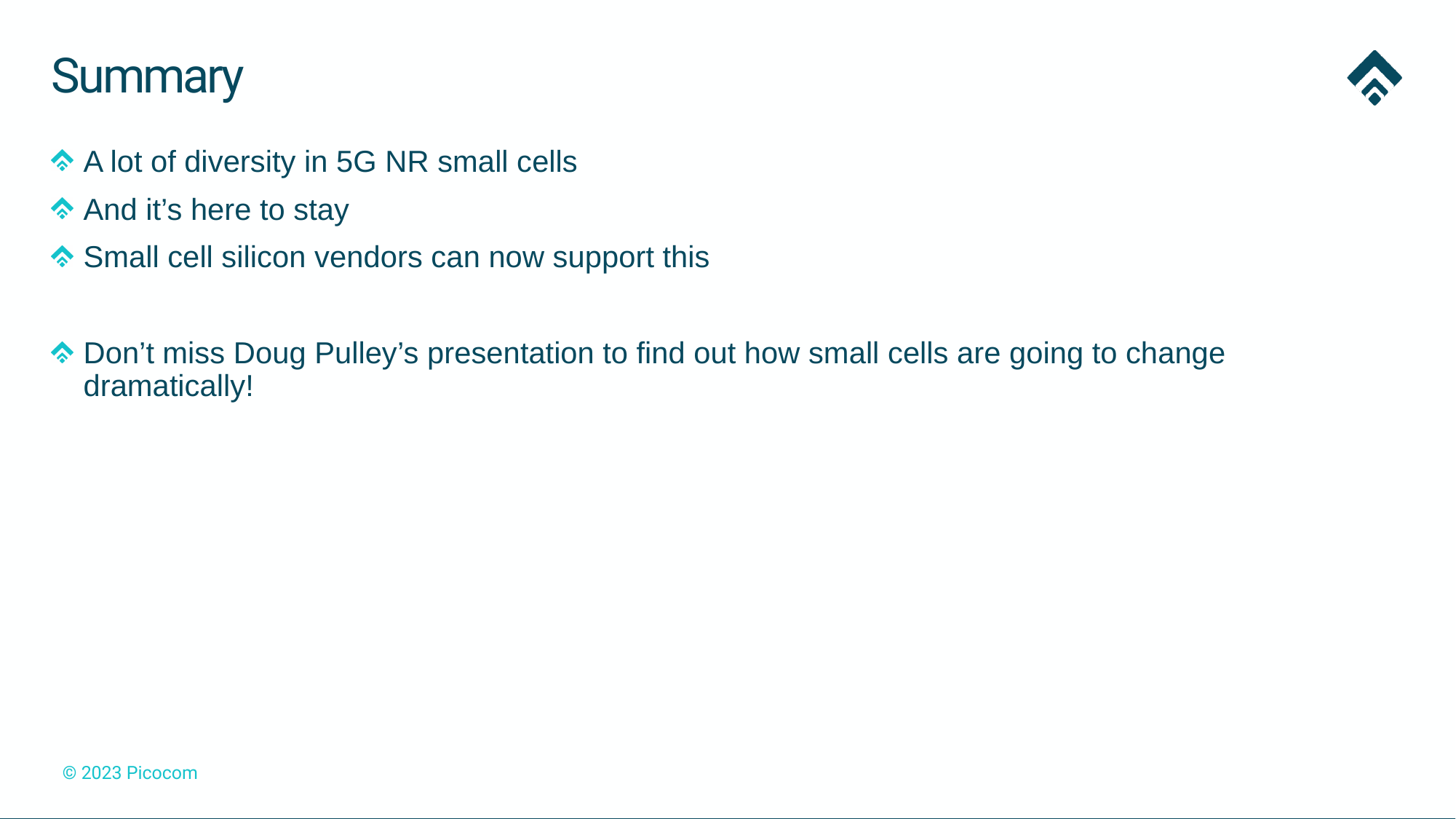

# Summary
A lot of diversity in 5G NR small cells
And it’s here to stay
Small cell silicon vendors can now support this

Don’t miss Doug Pulley’s presentation to find out how small cells are going to change dramatically!
© 2023 Picocom